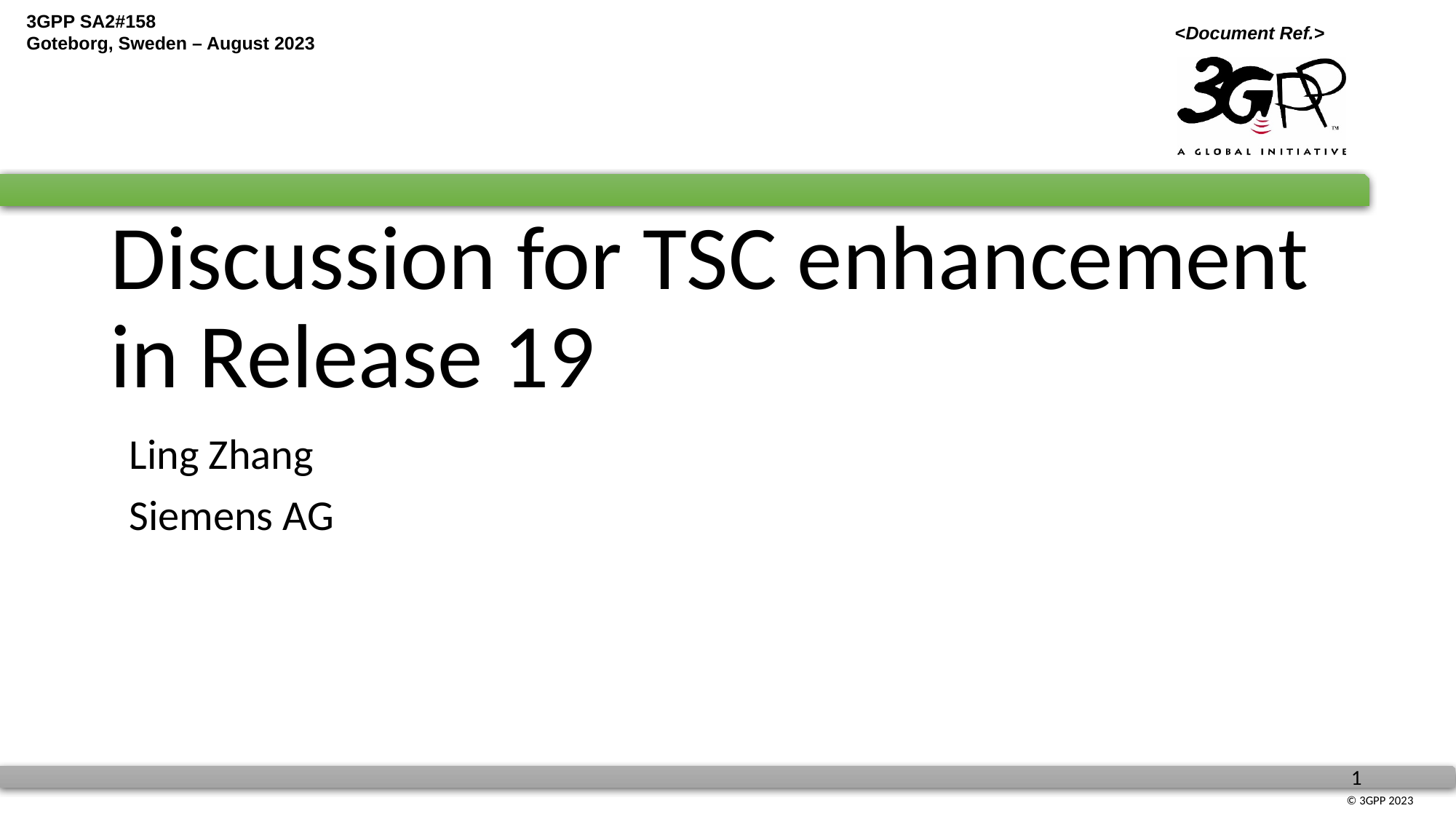

Discussion for TSC enhancement in Release 19
Ling Zhang
Siemens AG